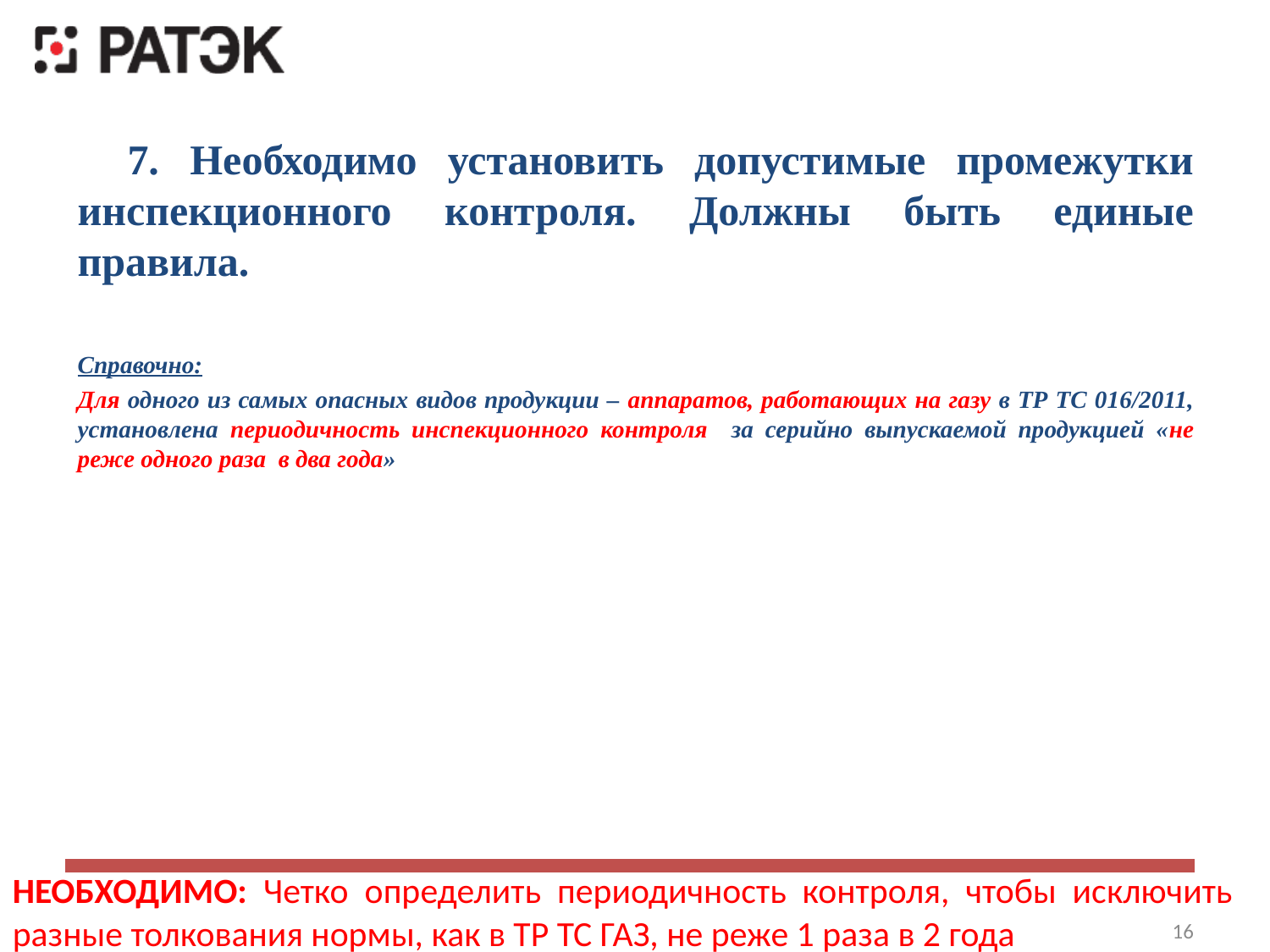

7. Необходимо установить допустимые промежутки инспекционного контроля. Должны быть единые правила.

Справочно:
Для одного из самых опасных видов продукции – аппаратов, работающих на газу в ТР ТС 016/2011, установлена периодичность инспекционного контроля  за серийно выпускаемой продукцией «не реже одного раза  в два года»

НЕОБХОДИМО: Четко определить периодичность контроля, чтобы исключить разные толкования нормы, как в ТР ТС ГАЗ, не реже 1 раза в 2 года
16